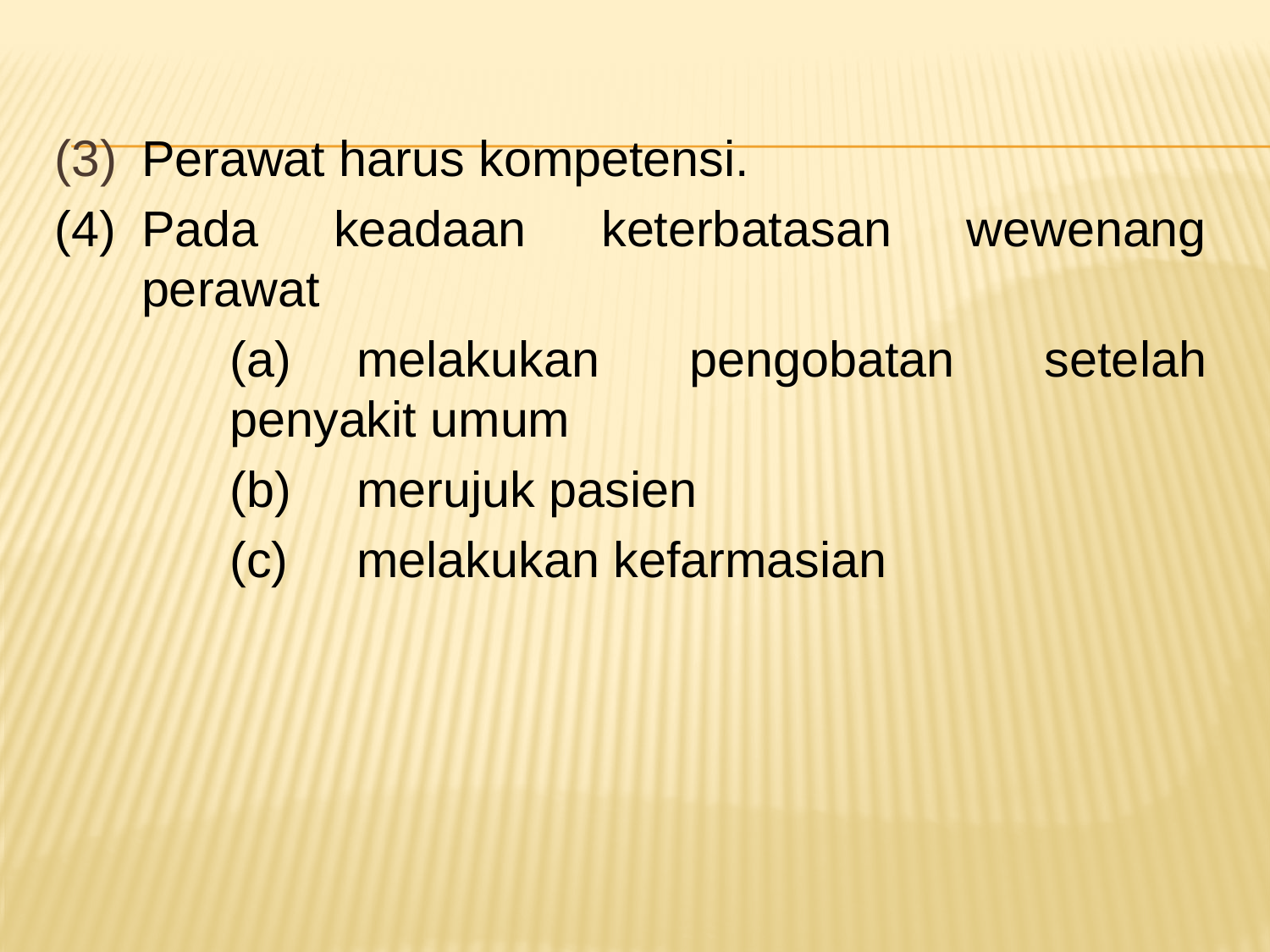

(3)	Perawat harus kompetensi.
(4)	Pada keadaan keterbatasan wewenang perawat
	(a)	melakukan pengobatan setelah penyakit umum
	(b)	merujuk pasien
	(c)	melakukan kefarmasian